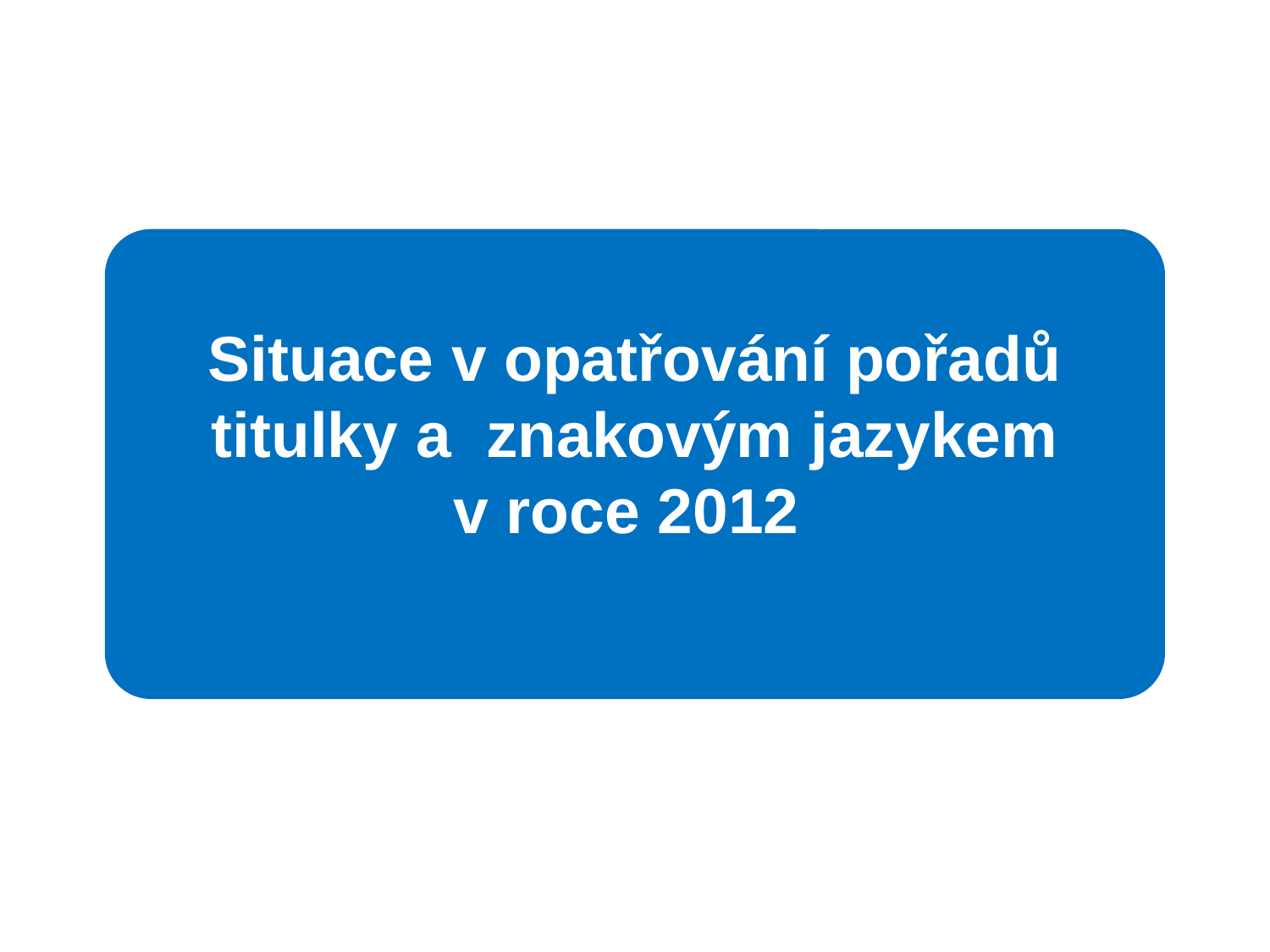

Situace v opatřování pořadů titulky a  znakovým jazykem
v roce 2012